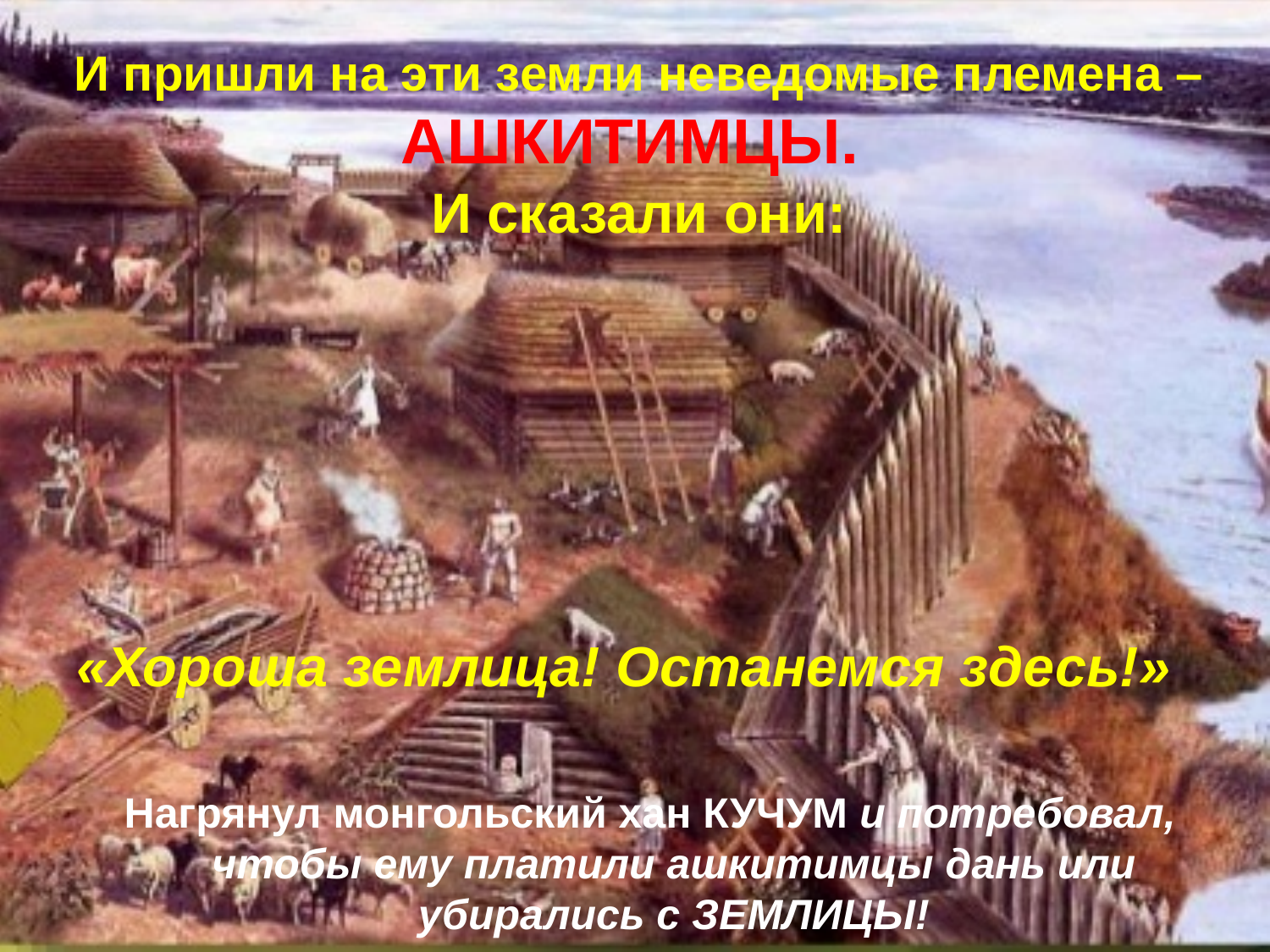

# И пришли на эти земли неведомые племена – АШКИТИМЦЫ. И сказали они:
«Хороша землица! Останемся здесь!»

Нагрянул монгольский хан КУЧУМ и потребовал, чтобы ему платили ашкитимцы дань или убирались с ЗЕМЛИЦЫ!